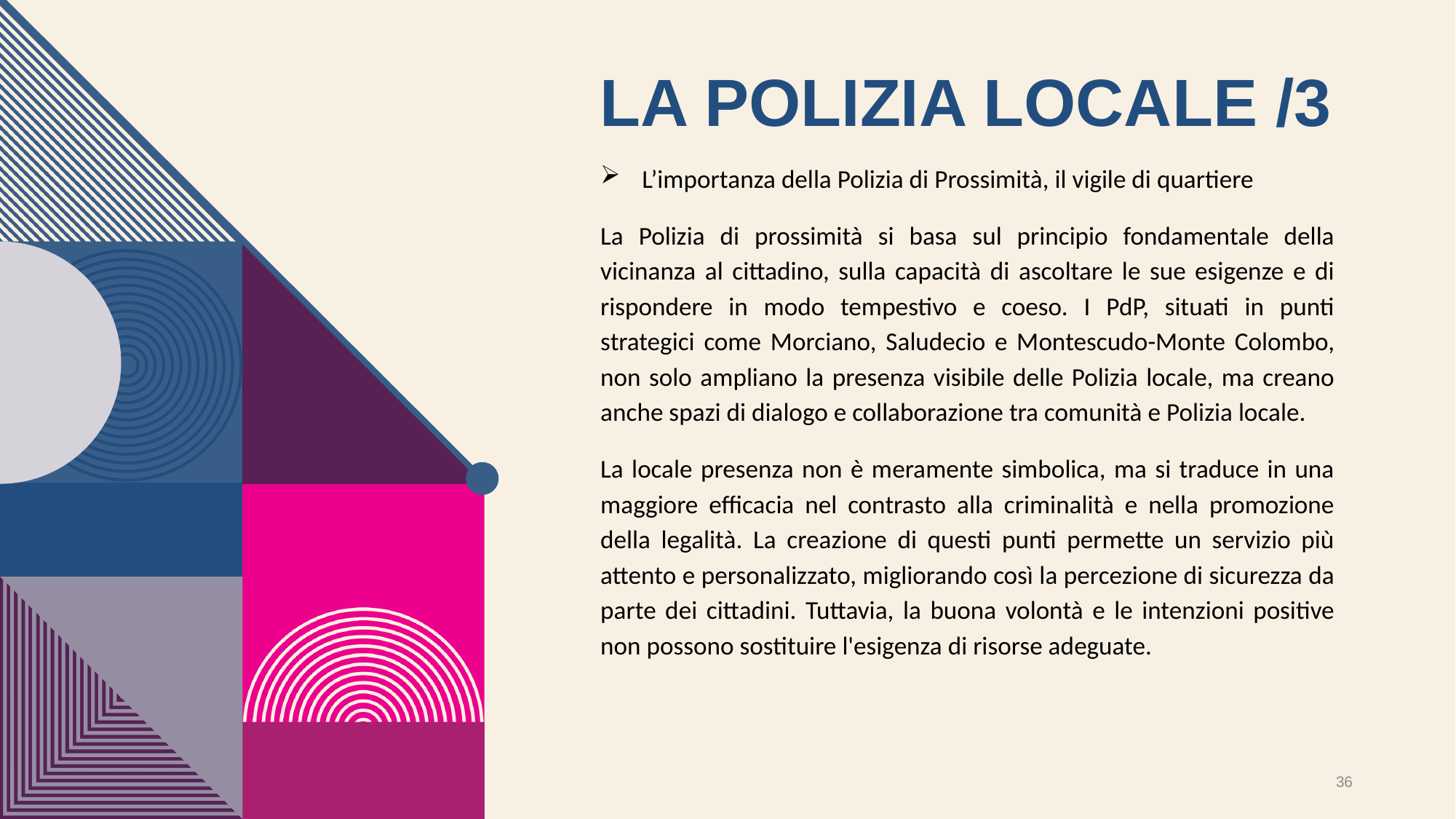

# La polizia locale /3
L’importanza della Polizia di Prossimità, il vigile di quartiere
La Polizia di prossimità si basa sul principio fondamentale della vicinanza al cittadino, sulla capacità di ascoltare le sue esigenze e di rispondere in modo tempestivo e coeso. I PdP, situati in punti strategici come Morciano, Saludecio e Montescudo-Monte Colombo, non solo ampliano la presenza visibile delle Polizia locale, ma creano anche spazi di dialogo e collaborazione tra comunità e Polizia locale.
La locale presenza non è meramente simbolica, ma si traduce in una maggiore efficacia nel contrasto alla criminalità e nella promozione della legalità. La creazione di questi punti permette un servizio più attento e personalizzato, migliorando così la percezione di sicurezza da parte dei cittadini. Tuttavia, la buona volontà e le intenzioni positive non possono sostituire l'esigenza di risorse adeguate.

36